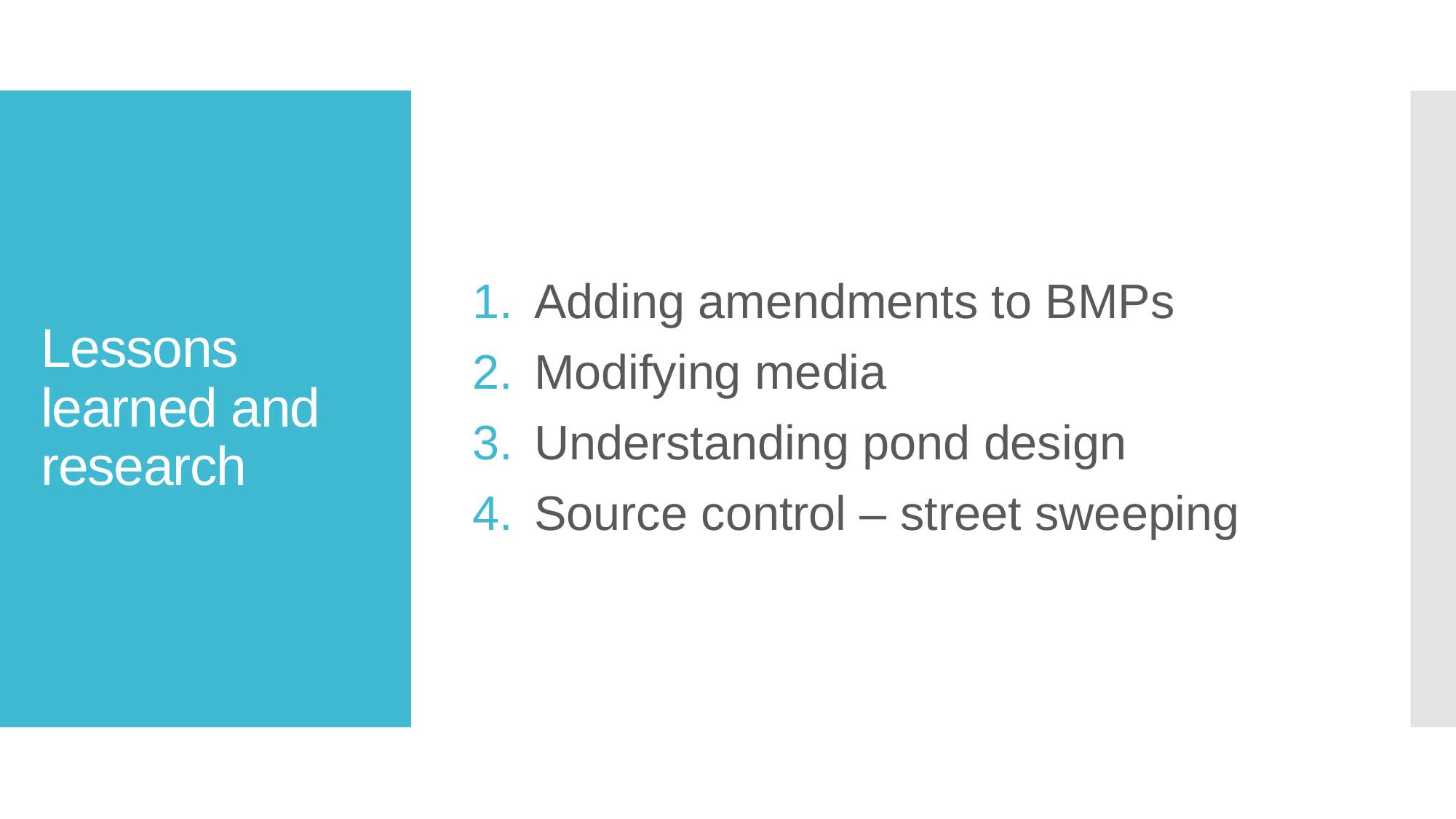

Adding amendments to BMPs
Modifying media
Understanding pond design
Source control – street sweeping
# Lessons learned and research